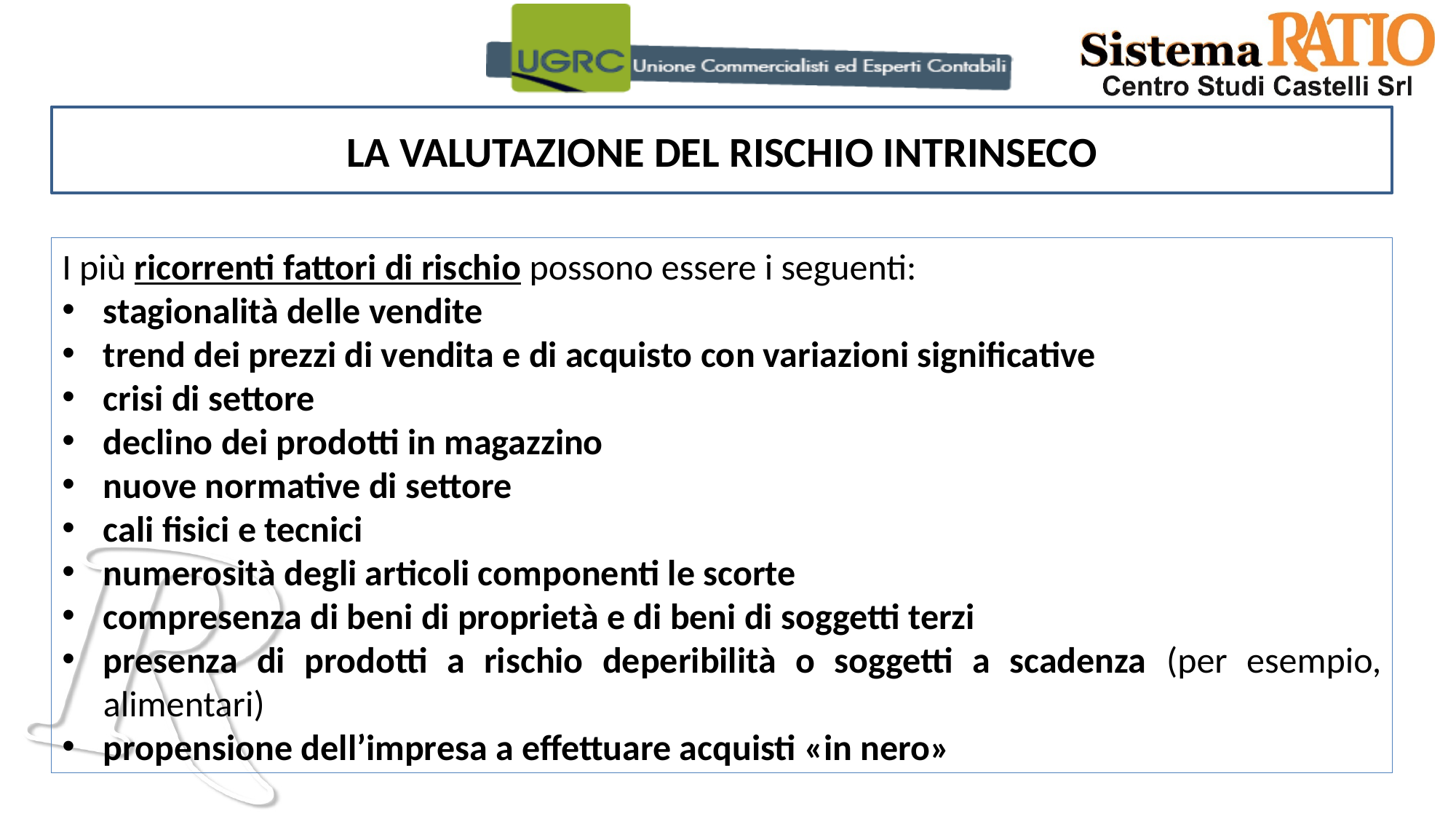

LA VALUTAZIONE DEL RISCHIO INTRINSECO
I più ricorrenti fattori di rischio possono essere i seguenti:
stagionalità delle vendite
trend dei prezzi di vendita e di acquisto con variazioni significative
crisi di settore
declino dei prodotti in magazzino
nuove normative di settore
cali fisici e tecnici
numerosità degli articoli componenti le scorte
compresenza di beni di proprietà e di beni di soggetti terzi
presenza di prodotti a rischio deperibilità o soggetti a scadenza (per esempio, alimentari)
propensione dell’impresa a effettuare acquisti «in nero»